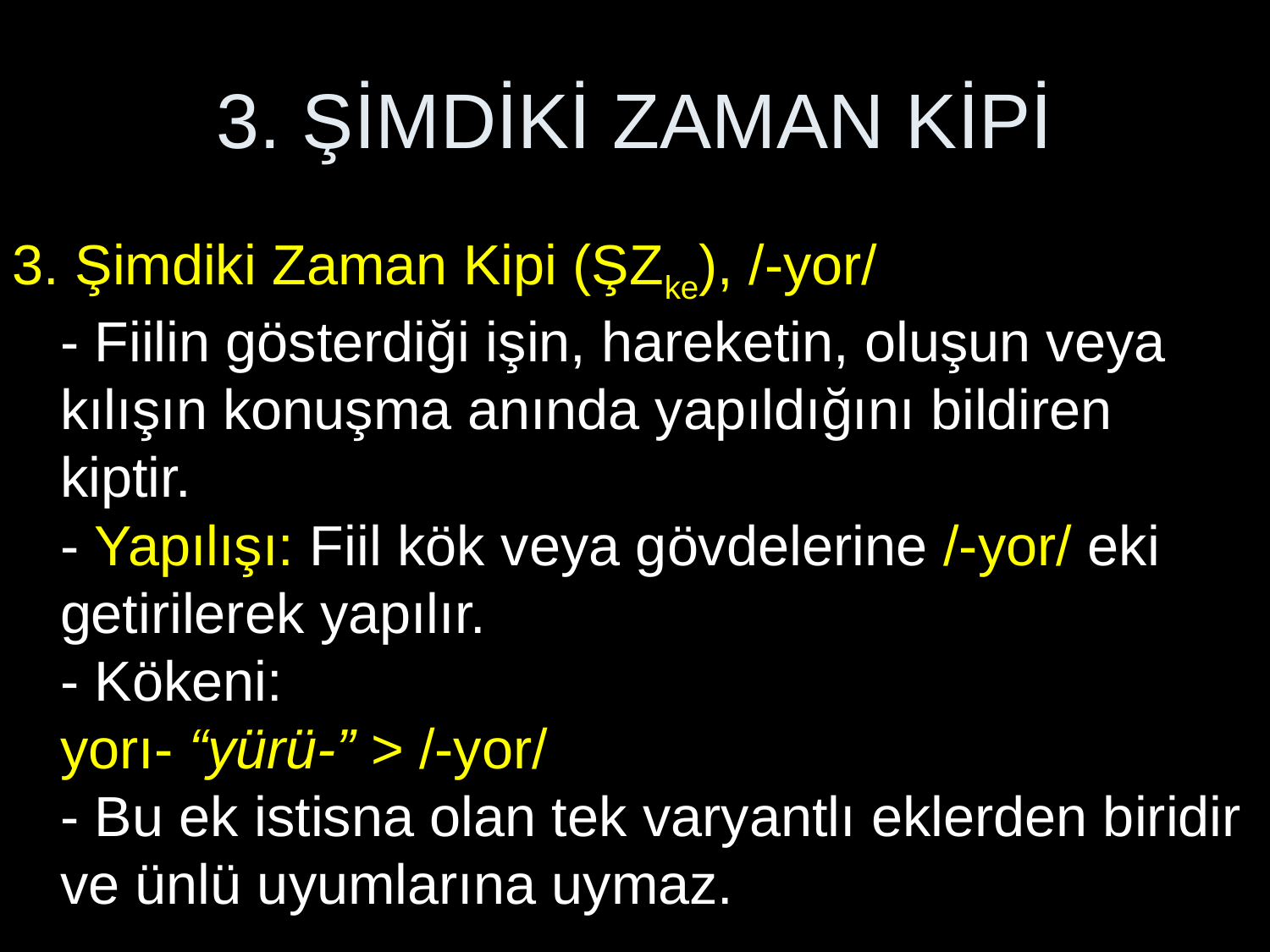

# 3. ŞİMDİKİ ZAMAN KİPİ
3. Şimdiki Zaman Kipi (ŞZke), /-yor/
- Fiilin gösterdiği işin, hareketin, oluşun veya kılışın konuşma anında yapıldığını bildiren kiptir.
- Yapılışı: Fiil kök veya gövdelerine /-yor/ eki getirilerek yapılır.
- Kökeni:
yorı- “yürü-” > /-yor/
- Bu ek istisna olan tek varyantlı eklerden biridir ve ünlü uyumlarına uymaz.